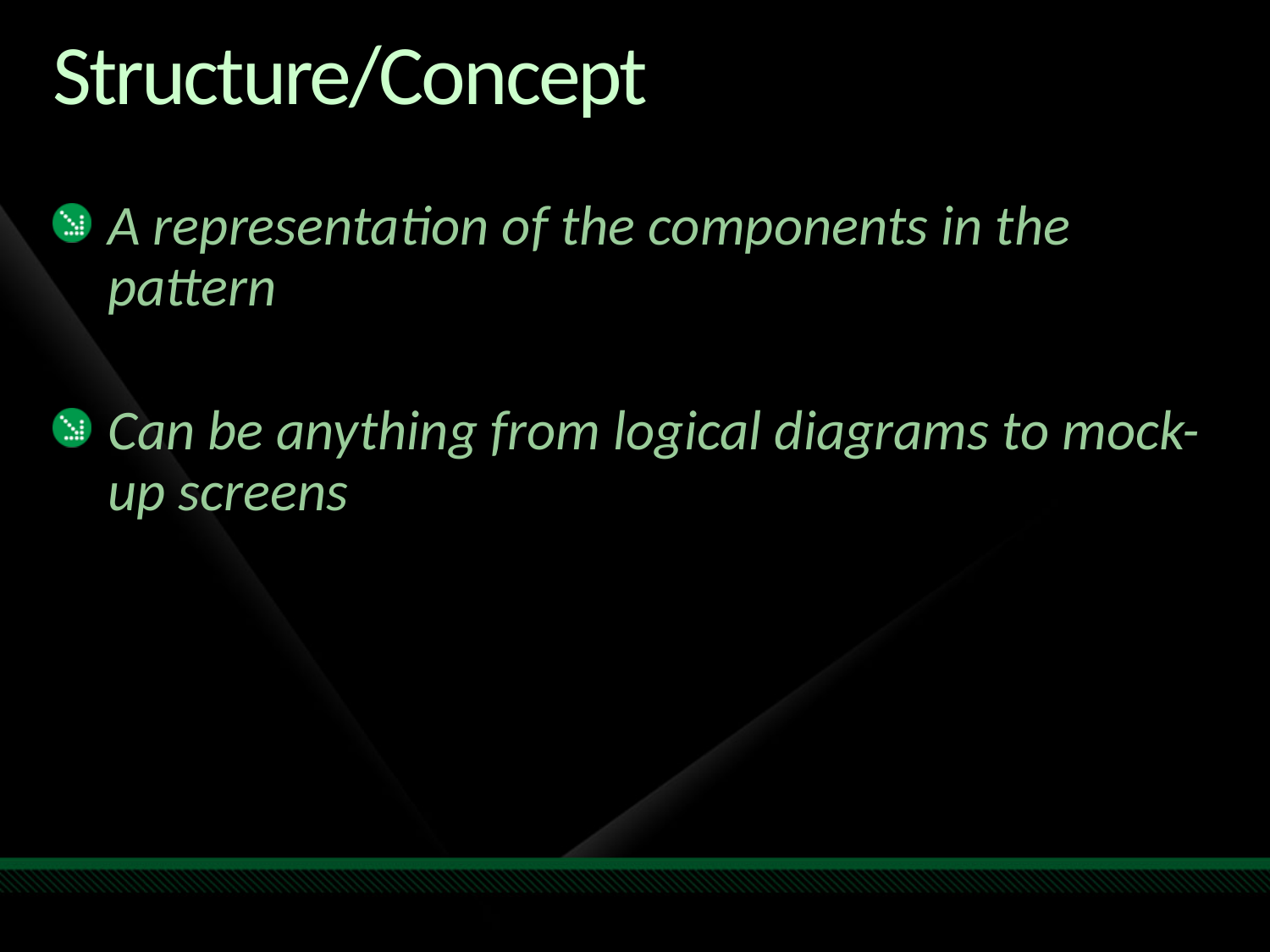

# Structure/Concept
A representation of the components in the pattern

Can be anything from logical diagrams to mock-up screens